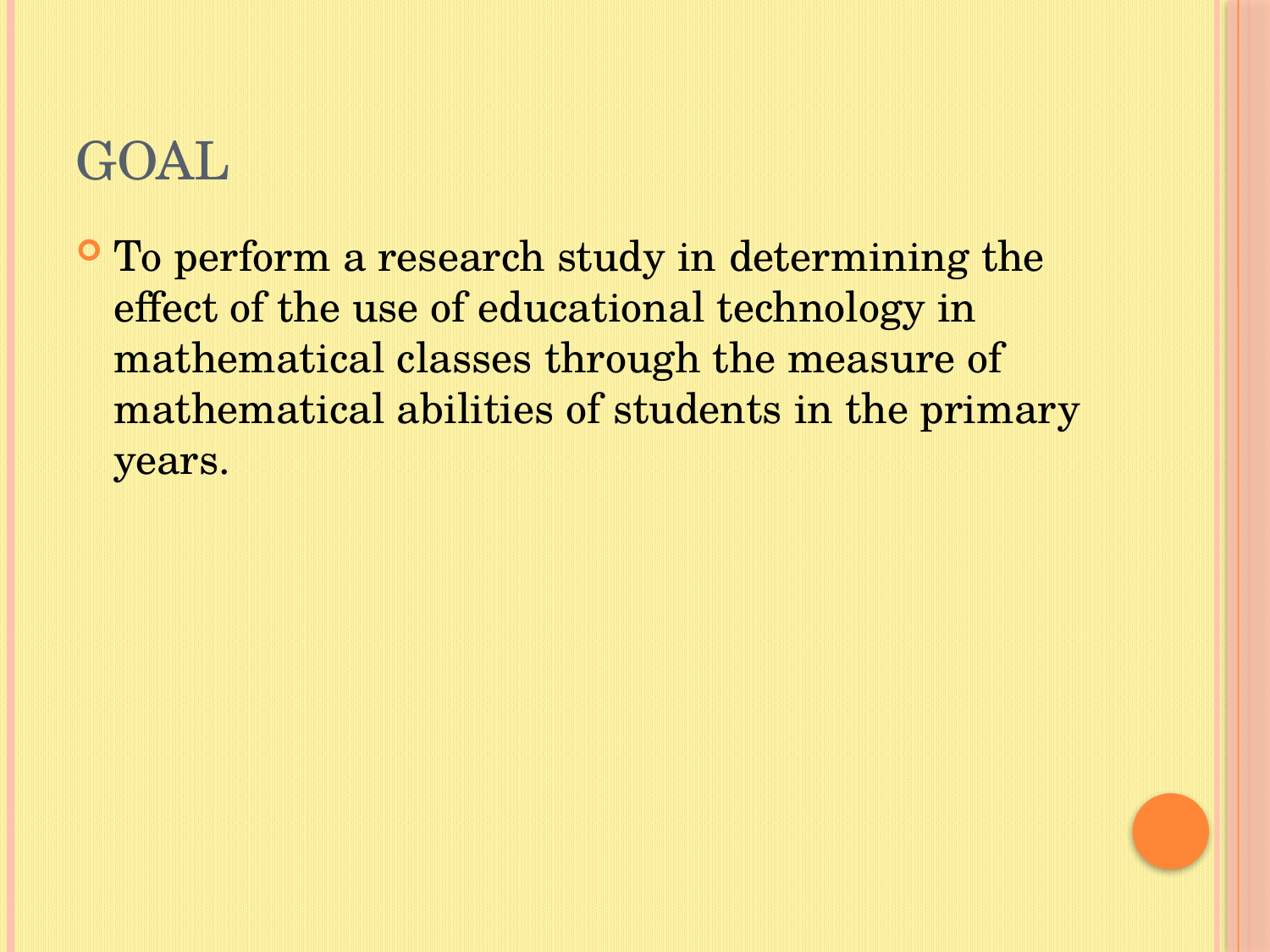

# Goal
To perform a research study in determining the effect of the use of educational technology in mathematical classes through the measure of mathematical abilities of students in the primary years.